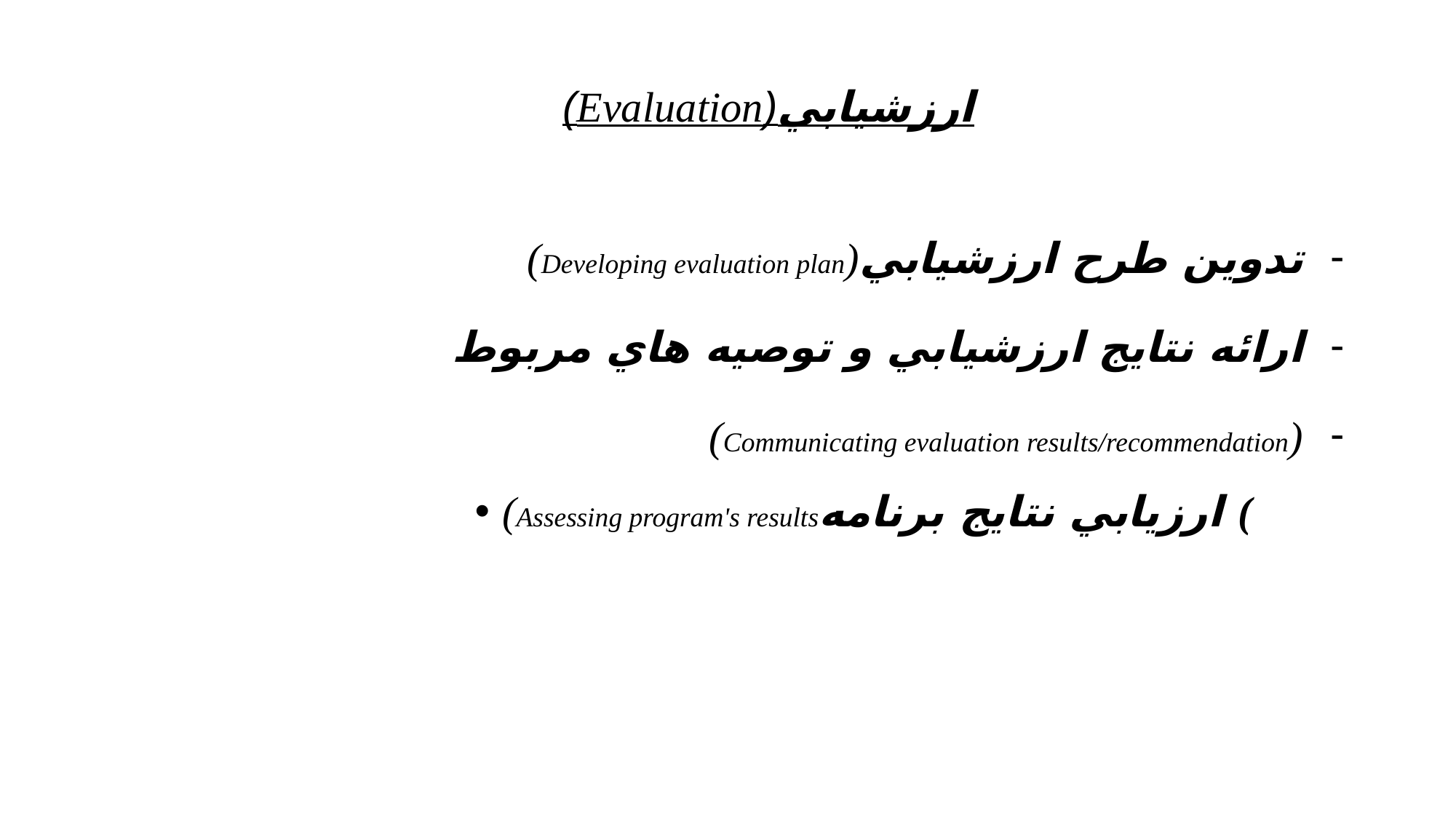

# ارزشيابي(Evaluation)
تدوين طرح ارزشيابي(Developing evaluation plan)
ارائه نتايج ارزشيابي و توصيه هاي مربوط
(Communicating evaluation results/recommendation)
(Assessing program's resultsارزيابي نتايج برنامه (